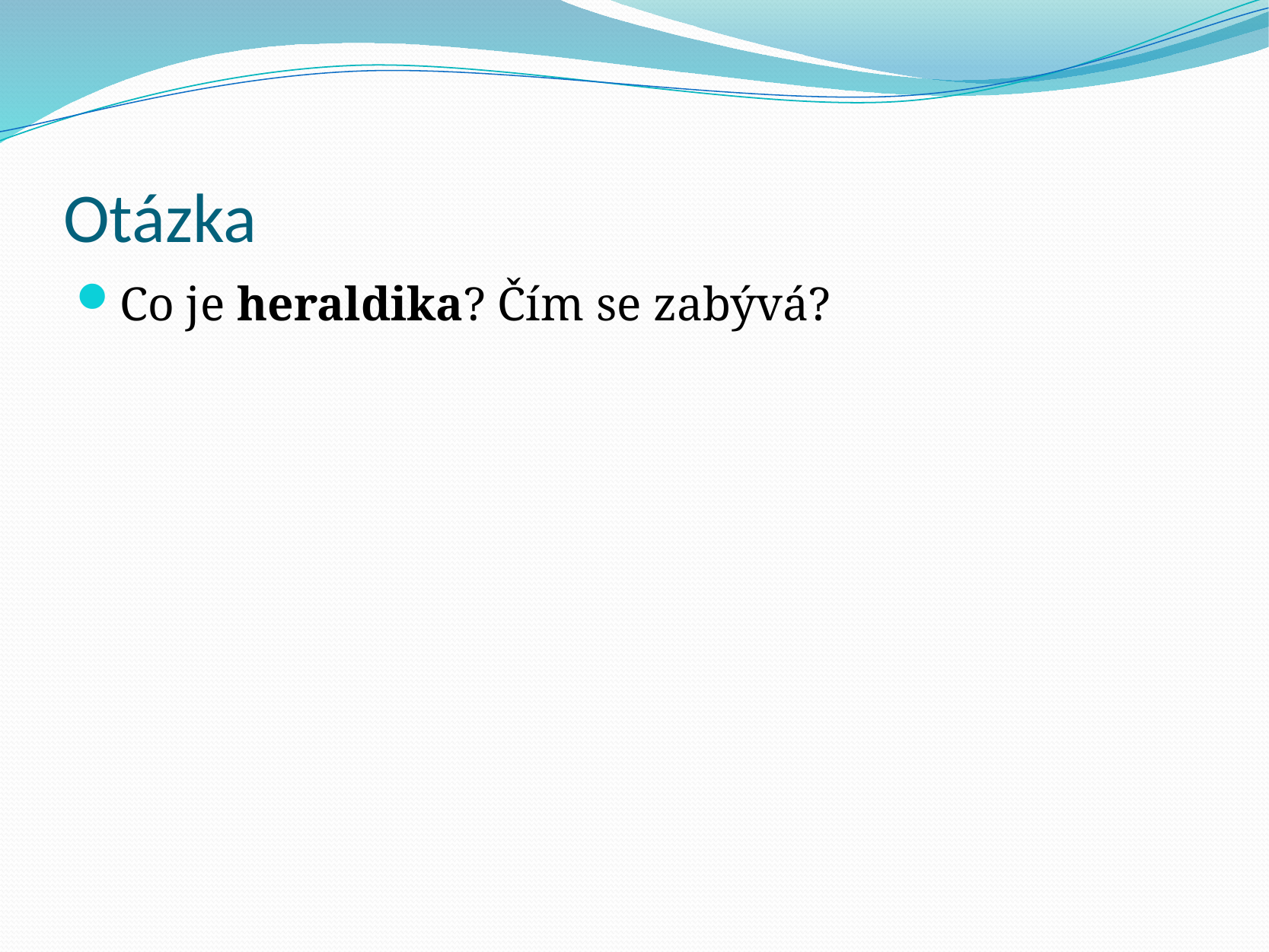

# Otázka
Co je heraldika? Čím se zabývá?